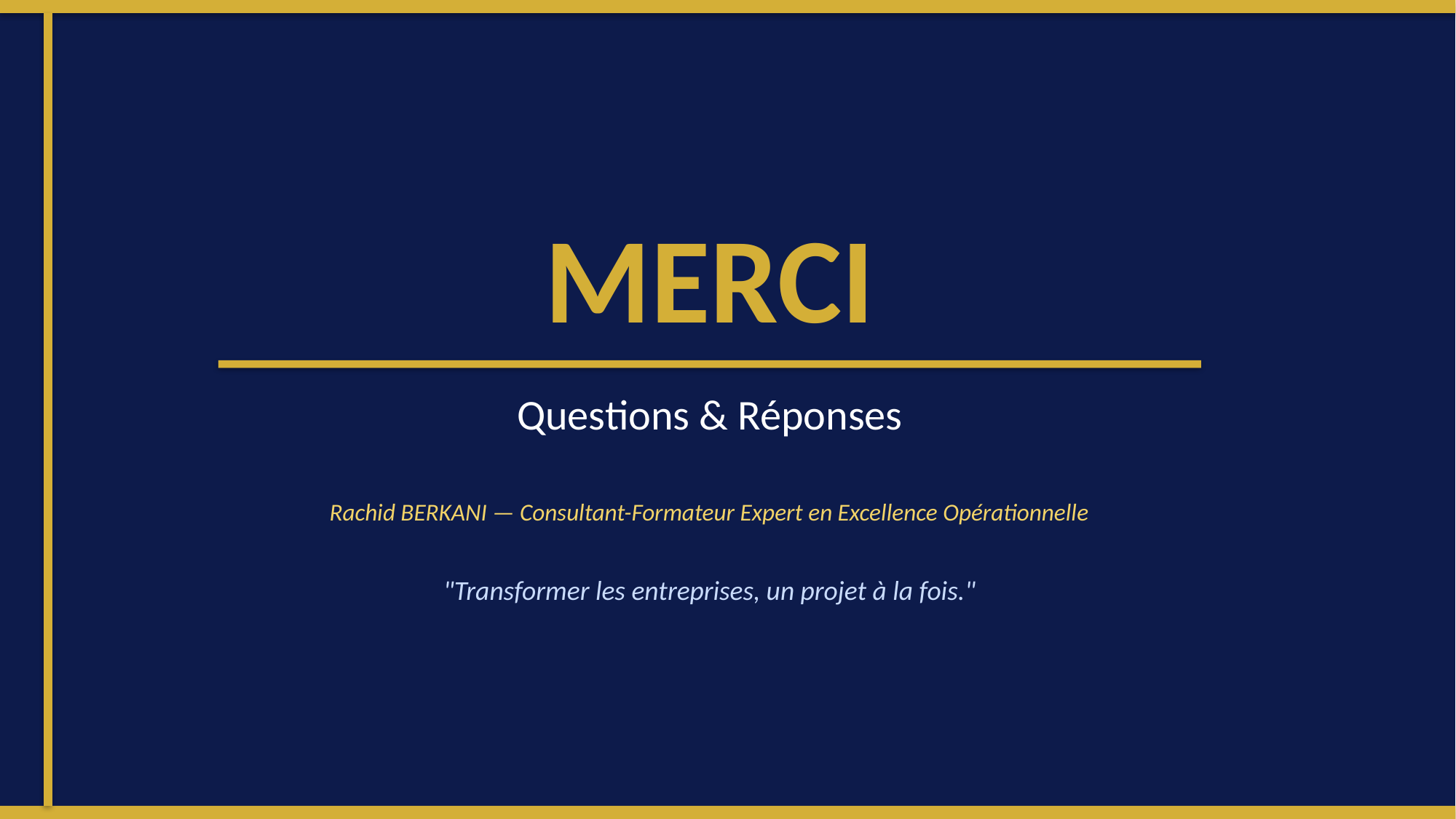

MERCI

Questions & Réponses
Rachid BERKANI — Consultant-Formateur Expert en Excellence Opérationnelle
"Transformer les entreprises, un projet à la fois."